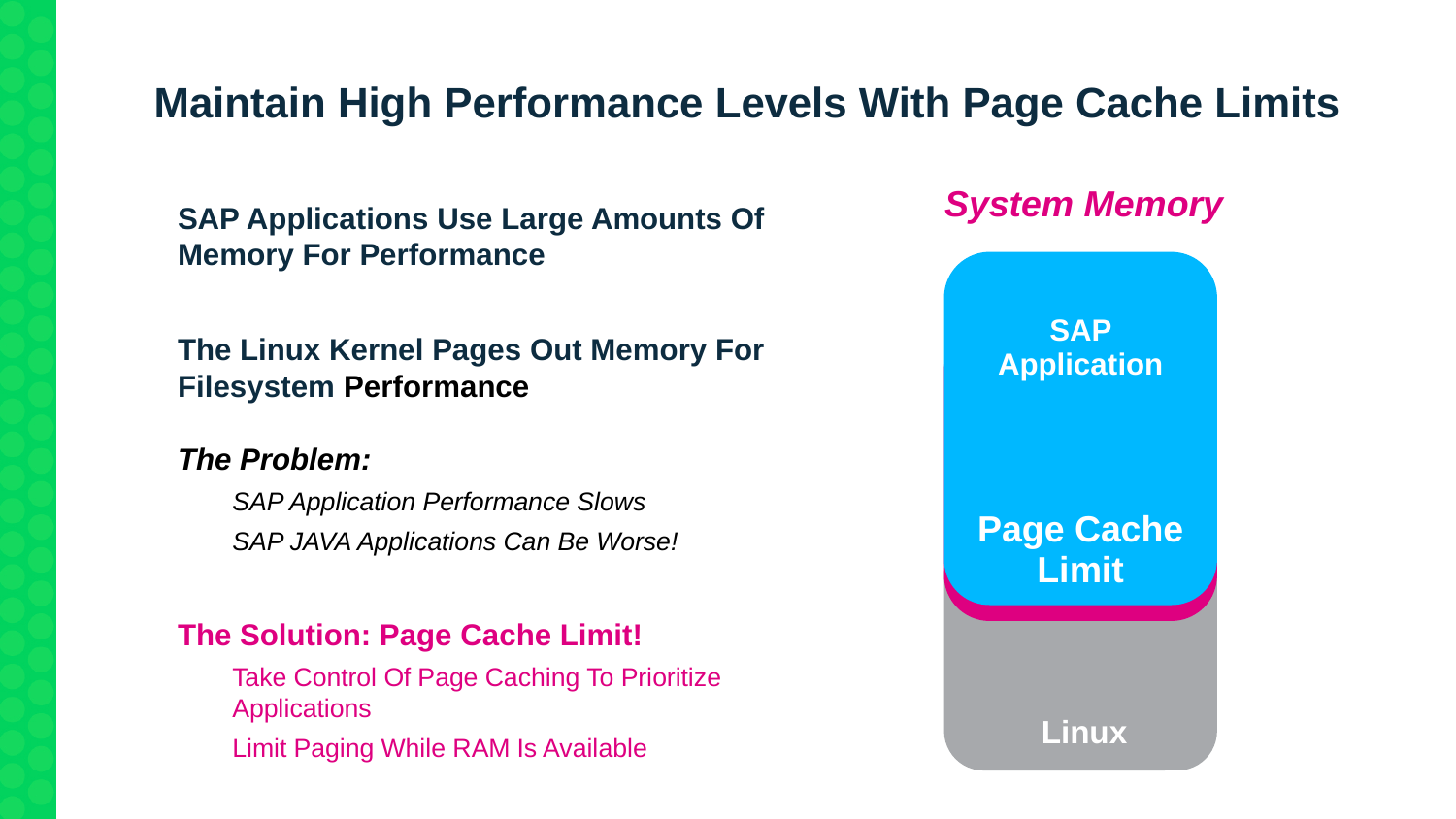

# Maintain High Performance Levels With Page Cache Limits
System Memory
SAP Applications Use Large Amounts Of Memory For Performance

The Linux Kernel Pages Out Memory For Filesystem Performance
The Problem:
SAP Application Performance Slows
SAP JAVA Applications Can Be Worse!

The Solution: Page Cache Limit!
Take Control Of Page Caching To Prioritize Applications
Limit Paging While RAM Is Available

SAP Application

Page Cache Limit

Linux